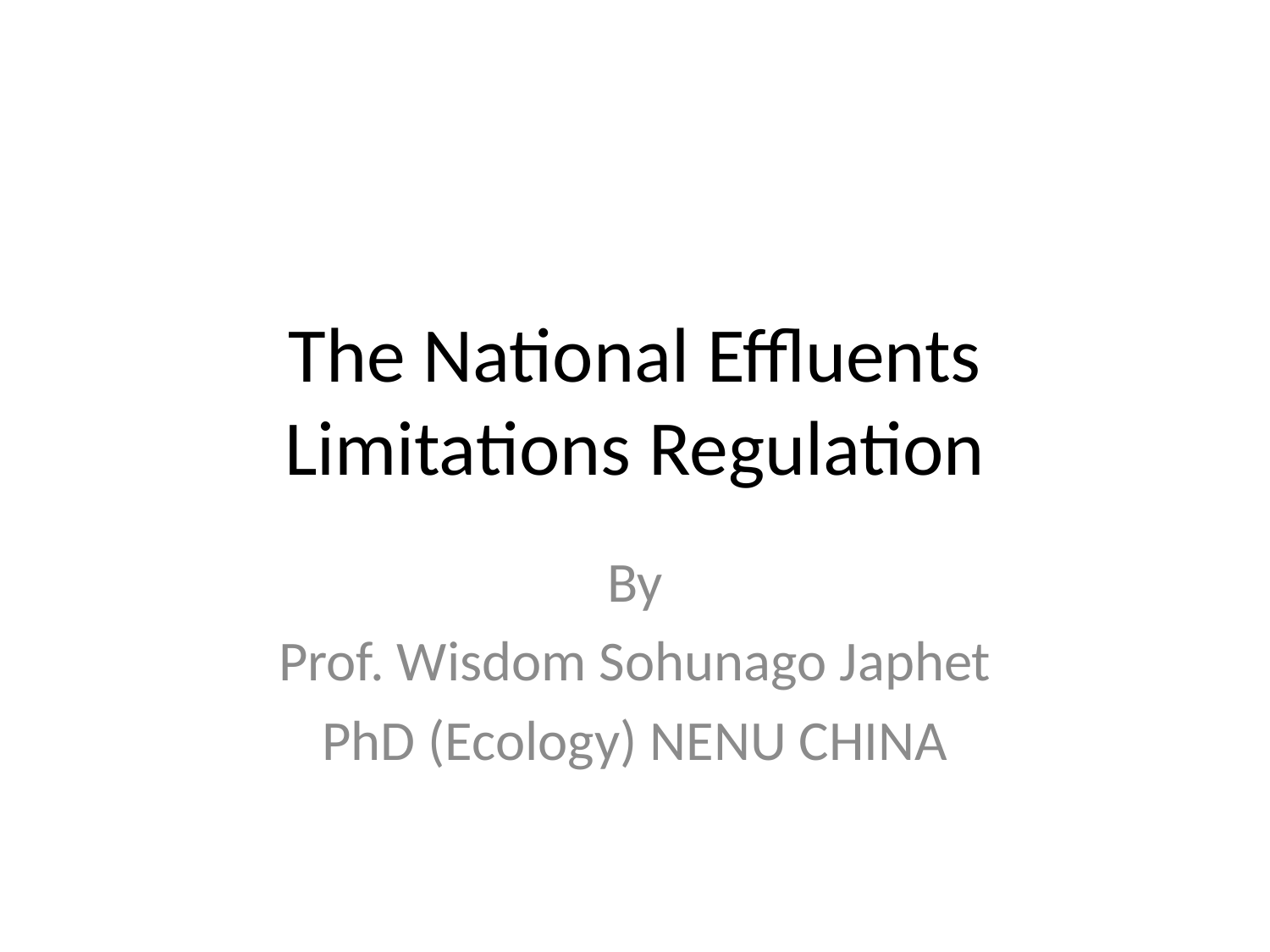

# The National Effluents Limitations Regulation
By
Prof. Wisdom Sohunago Japhet
PhD (Ecology) NENU CHINA